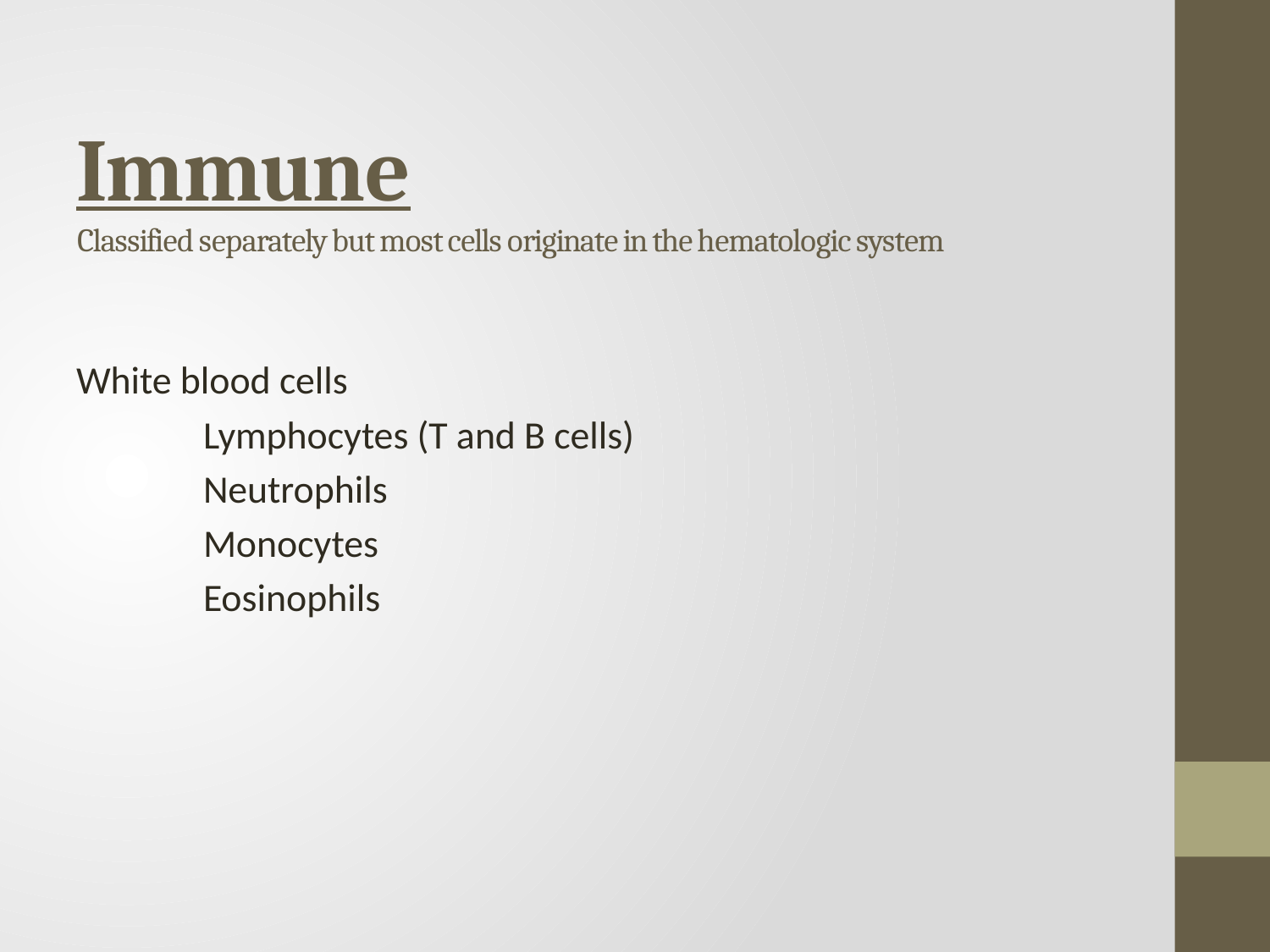

# Immune Classified separately but most cells originate in the hematologic system
White blood cells
	Lymphocytes (T and B cells)
	Neutrophils
	Monocytes
	Eosinophils